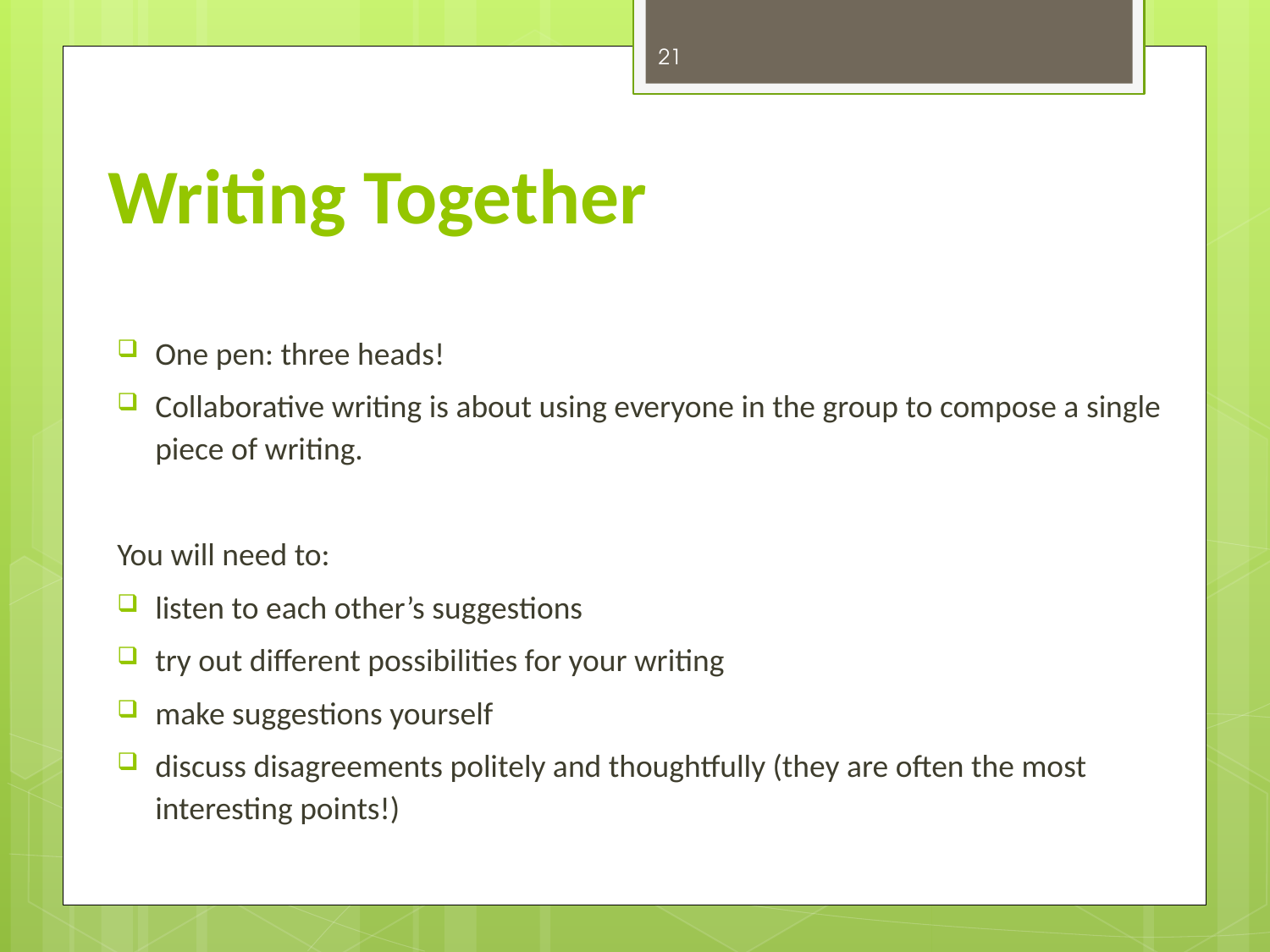

21
# Writing Together
One pen: three heads!
Collaborative writing is about using everyone in the group to compose a single piece of writing.

You will need to:
listen to each other’s suggestions
try out different possibilities for your writing
make suggestions yourself
discuss disagreements politely and thoughtfully (they are often the most interesting points!)